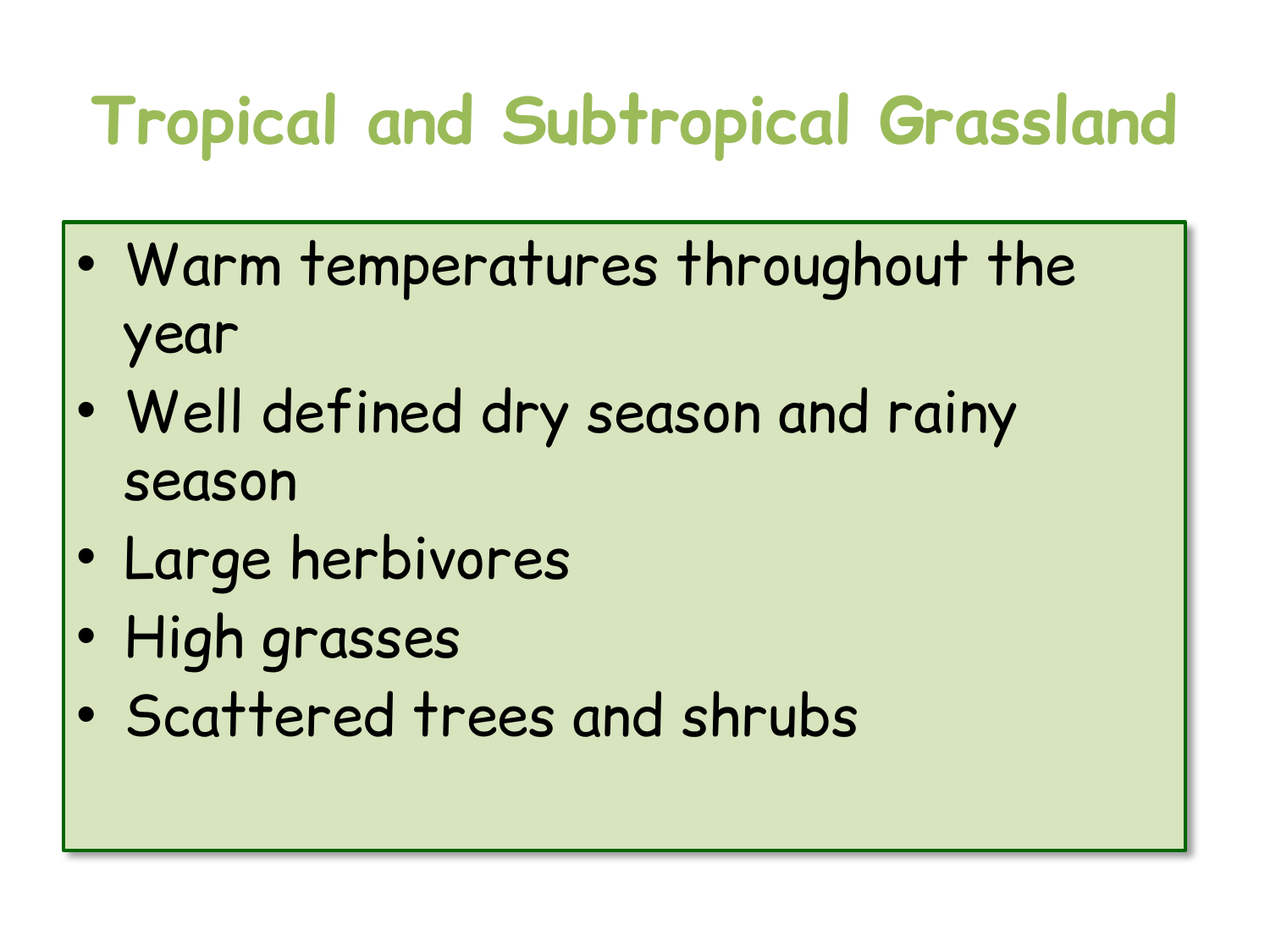

# Tropical and Subtropical Grassland
Warm temperatures throughout the year
Well defined dry season and rainy season
Large herbivores
High grasses
Scattered trees and shrubs